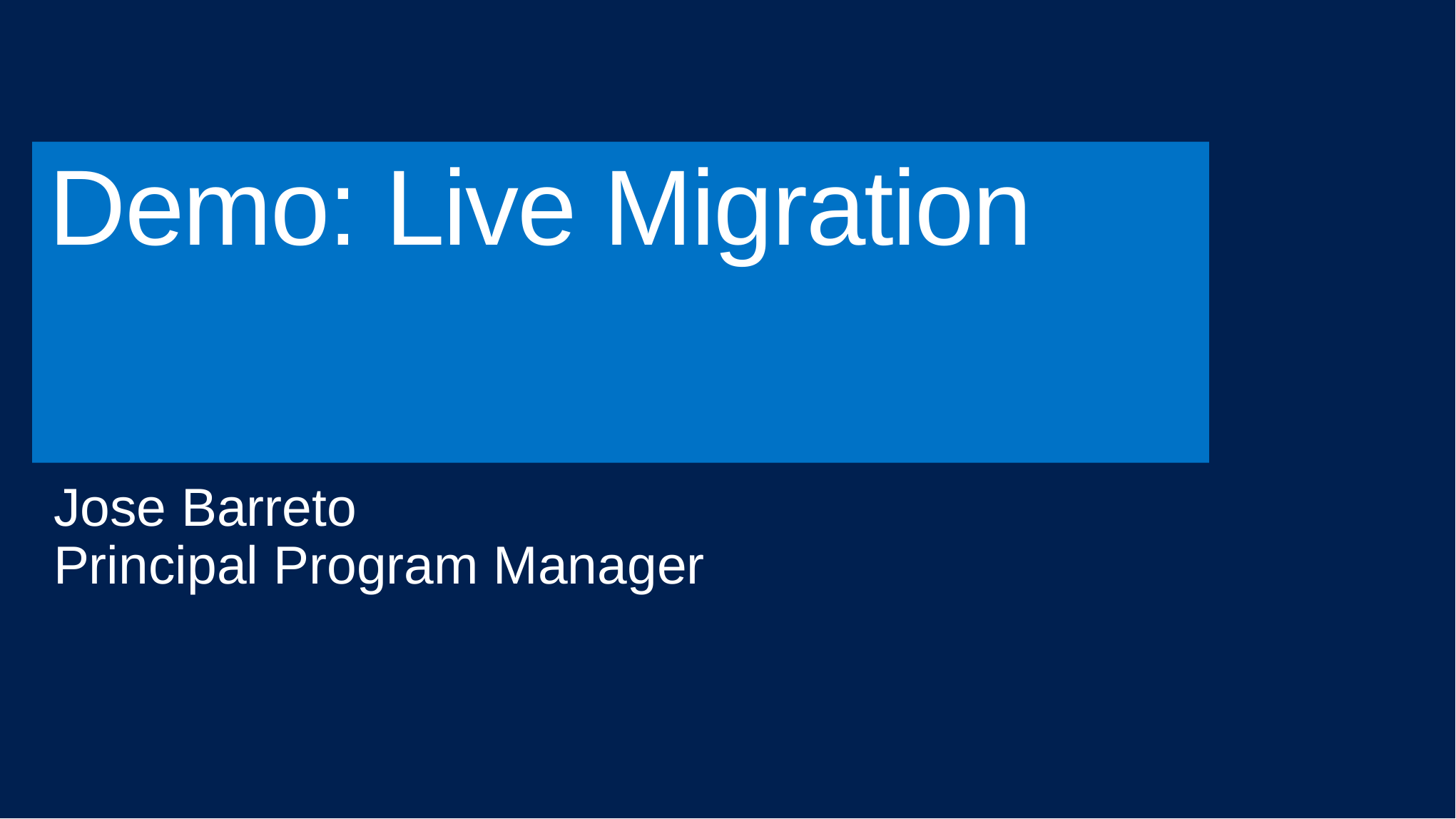

# Demo: Live Migration
Jose Barreto
Principal Program Manager